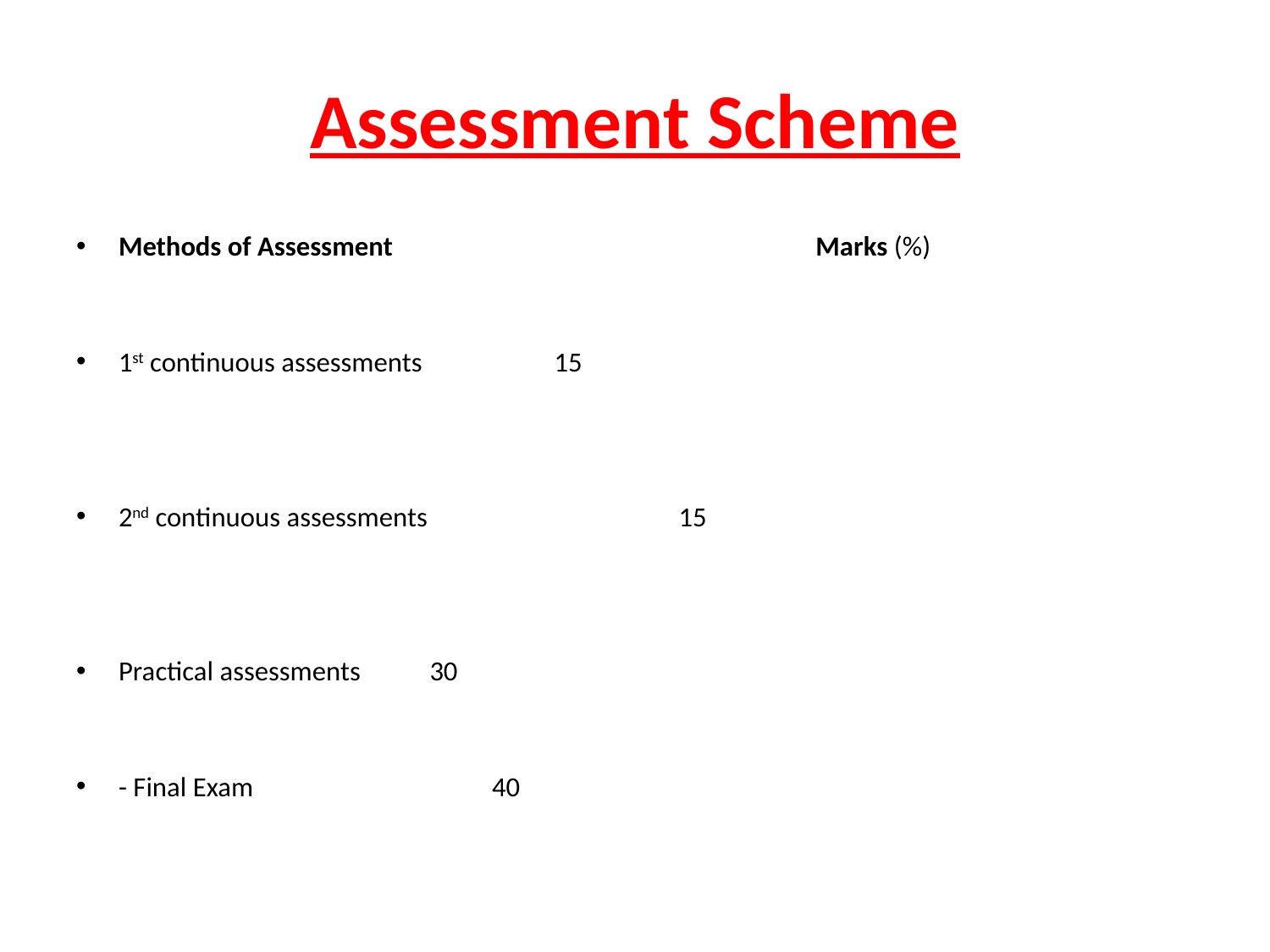

# Assessment Scheme
Methods of Assessment                                                               	  Marks (%)

1st continuous assessments                 			15

2nd continuous assessments                             		    	15

Practical assessments				  	30

- Final Exam                               				40